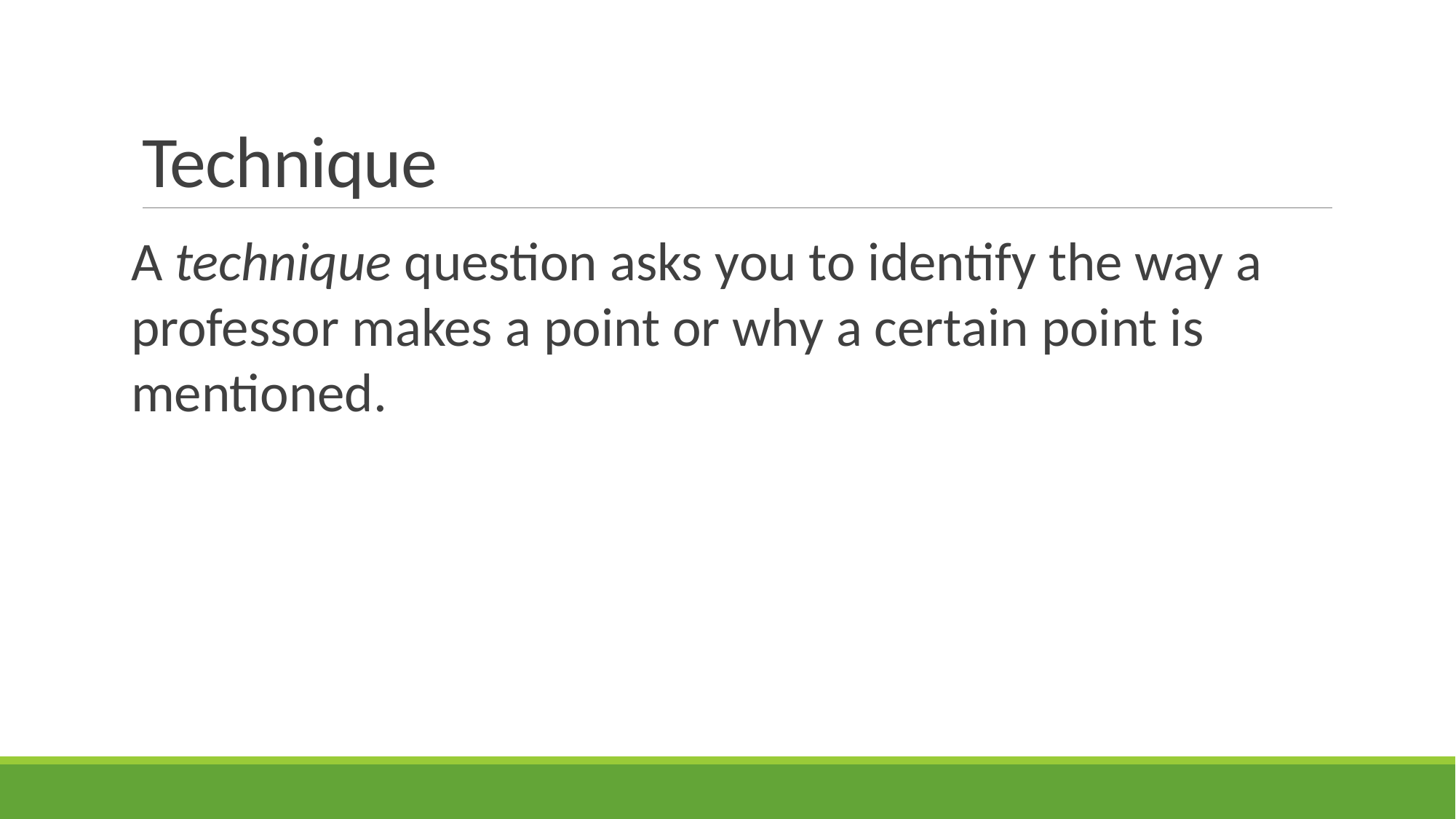

# Technique

A technique question asks you to identify the way a professor makes a point or why a certain point is mentioned.